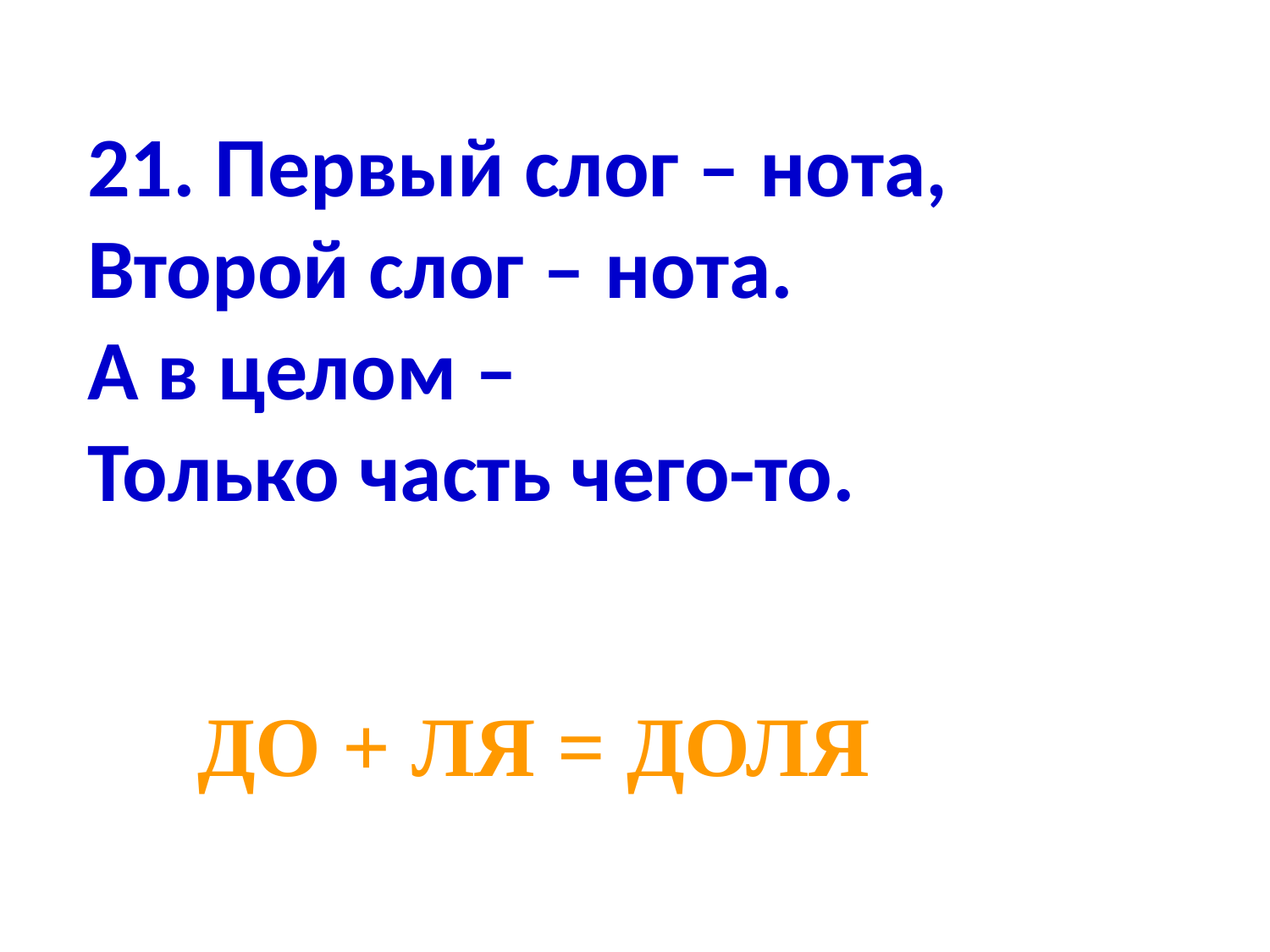

21. Первый слог – нота,
Второй слог – нота.
А в целом –
Только часть чего-то.
ДО + ЛЯ = ДОЛЯ